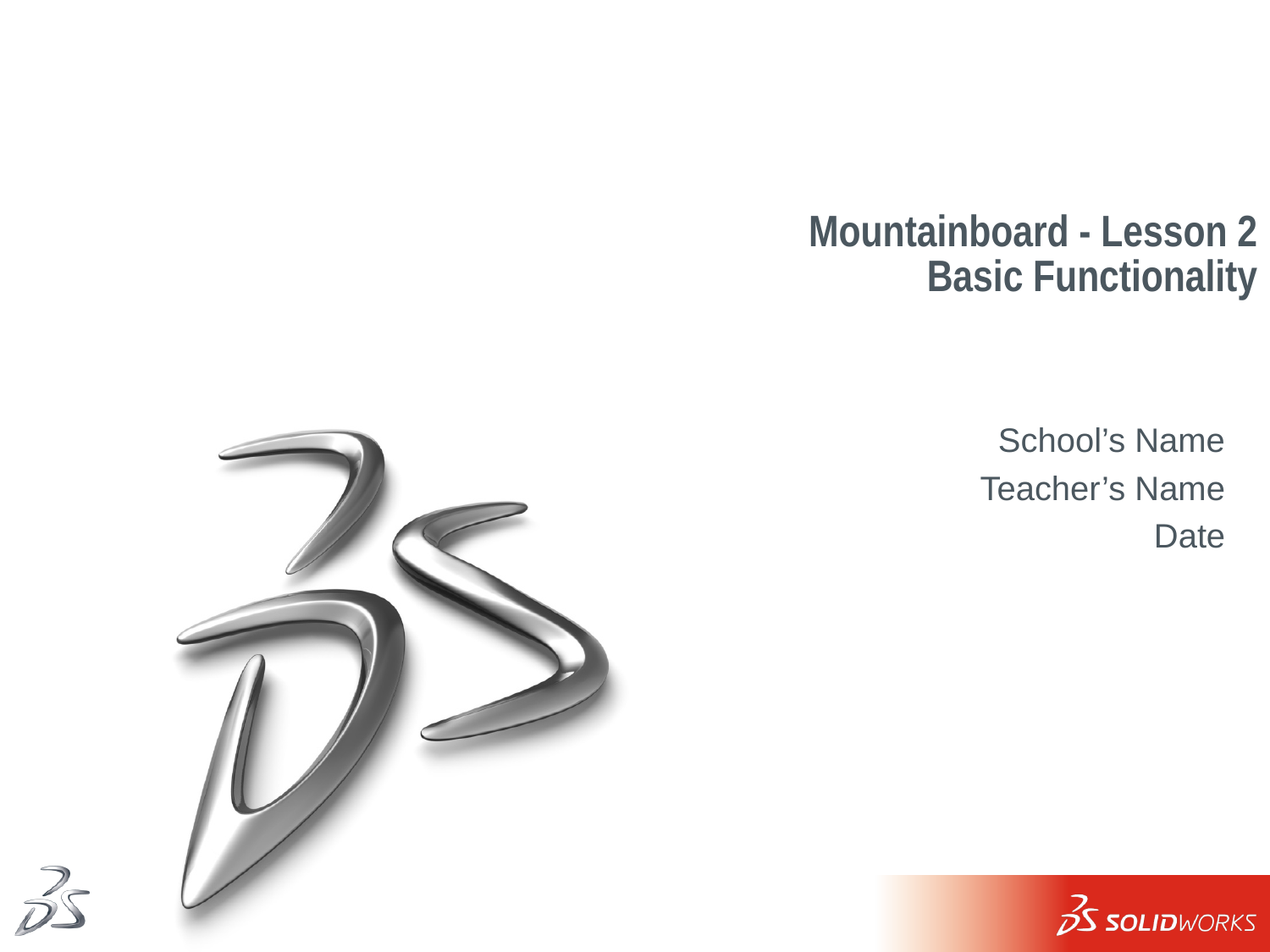

Mountainboard - Lesson 2
Basic Functionality
School’s Name
Teacher’s Name
Date